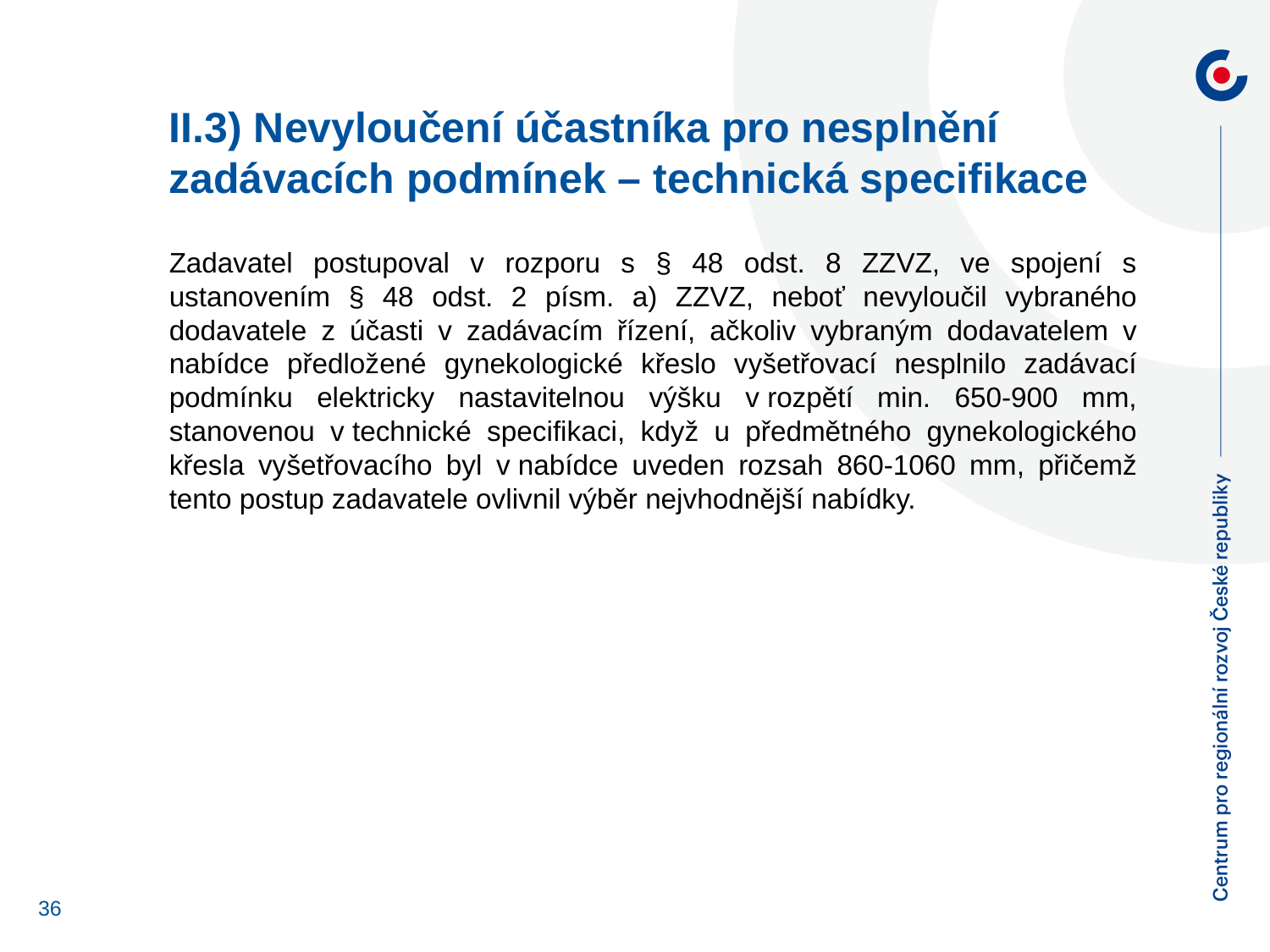

II.3) Nevyloučení účastníka pro nesplnění zadávacích podmínek – technická specifikace
Zadavatel postupoval v rozporu s § 48 odst. 8 ZZVZ, ve spojení s ustanovením § 48 odst. 2 písm. a) ZZVZ, neboť nevyloučil vybraného dodavatele z účasti v zadávacím řízení, ačkoliv vybraným dodavatelem v nabídce předložené gynekologické křeslo vyšetřovací nesplnilo zadávací podmínku elektricky nastavitelnou výšku v rozpětí min. 650-900 mm, stanovenou v technické specifikaci, když u předmětného gynekologického křesla vyšetřovacího byl v nabídce uveden rozsah 860-1060 mm, přičemž tento postup zadavatele ovlivnil výběr nejvhodnější nabídky.
36